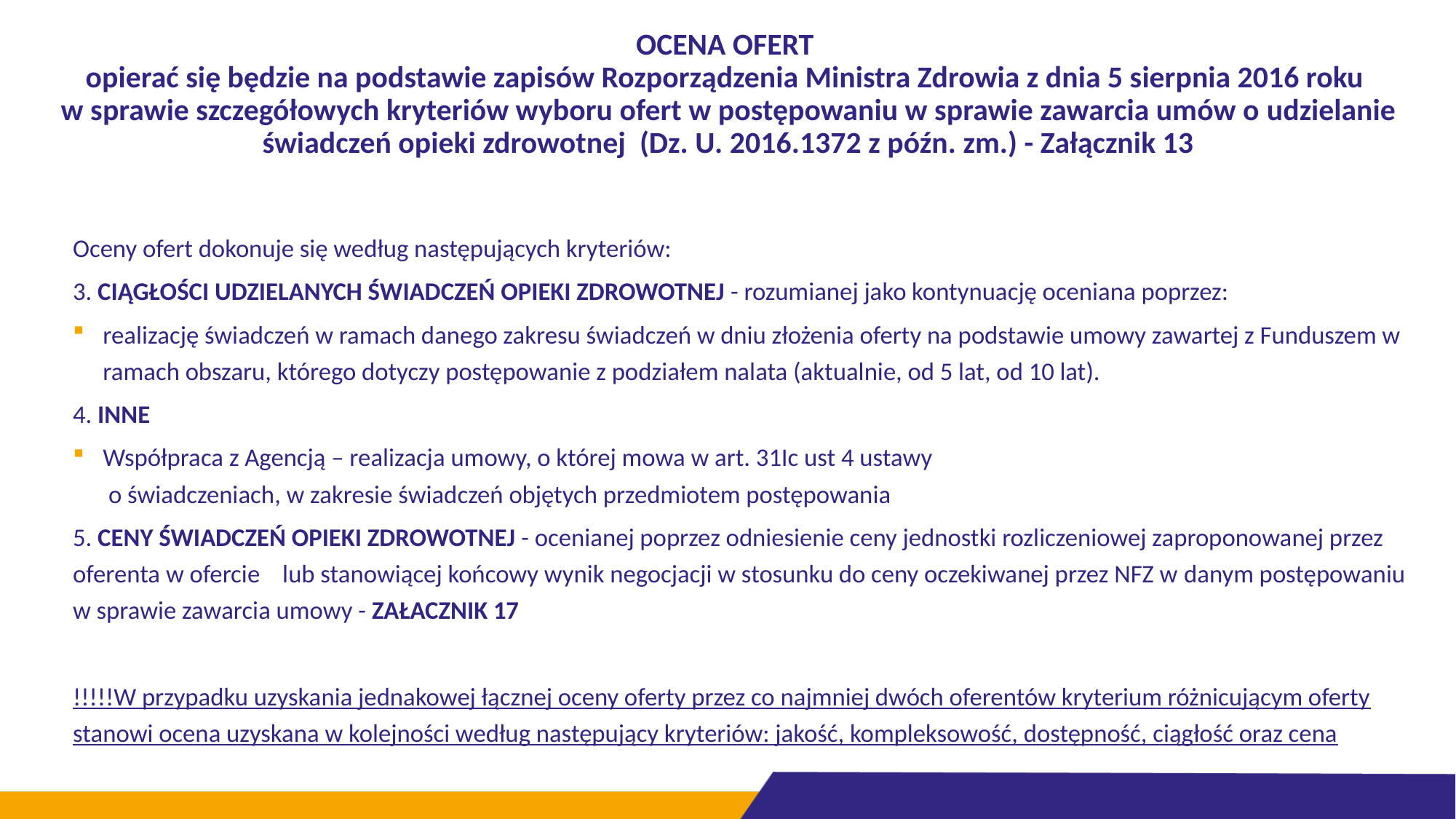

# OCENA OFERT opierać się będzie na podstawie zapisów Rozporządzenia Ministra Zdrowia z dnia 5 sierpnia 2016 roku w sprawie szczegółowych kryteriów wyboru ofert w postępowaniu w sprawie zawarcia umów o udzielanie świadczeń opieki zdrowotnej  (Dz. U. 2016.1372 z późn. zm.) - Załącznik 13
Oceny ofert dokonuje się według następujących kryteriów:
3. CIĄGŁOŚCI UDZIELANYCH ŚWIADCZEŃ OPIEKI ZDROWOTNEJ - rozumianej jako kontynuację oceniana poprzez:
realizację świadczeń w ramach danego zakresu świadczeń w dniu złożenia oferty na podstawie umowy zawartej z Funduszem w ramach obszaru, którego dotyczy postępowanie z podziałem nalata (aktualnie, od 5 lat, od 10 lat).
4. INNE
Współpraca z Agencją – realizacja umowy, o której mowa w art. 31Ic ust 4 ustawy
 o świadczeniach, w zakresie świadczeń objętych przedmiotem postępowania
5. CENY ŚWIADCZEŃ OPIEKI ZDROWOTNEJ - ocenianej poprzez odniesienie ceny jednostki rozliczeniowej zaproponowanej przez oferenta w ofercie    lub stanowiącej końcowy wynik negocjacji w stosunku do ceny oczekiwanej przez NFZ w danym postępowaniu
w sprawie zawarcia umowy - ZAŁACZNIK 17

!!!!!W przypadku uzyskania jednakowej łącznej oceny oferty przez co najmniej dwóch oferentów kryterium różnicującym oferty stanowi ocena uzyskana w kolejności według następujący kryteriów: jakość, kompleksowość, dostępność, ciągłość oraz cena